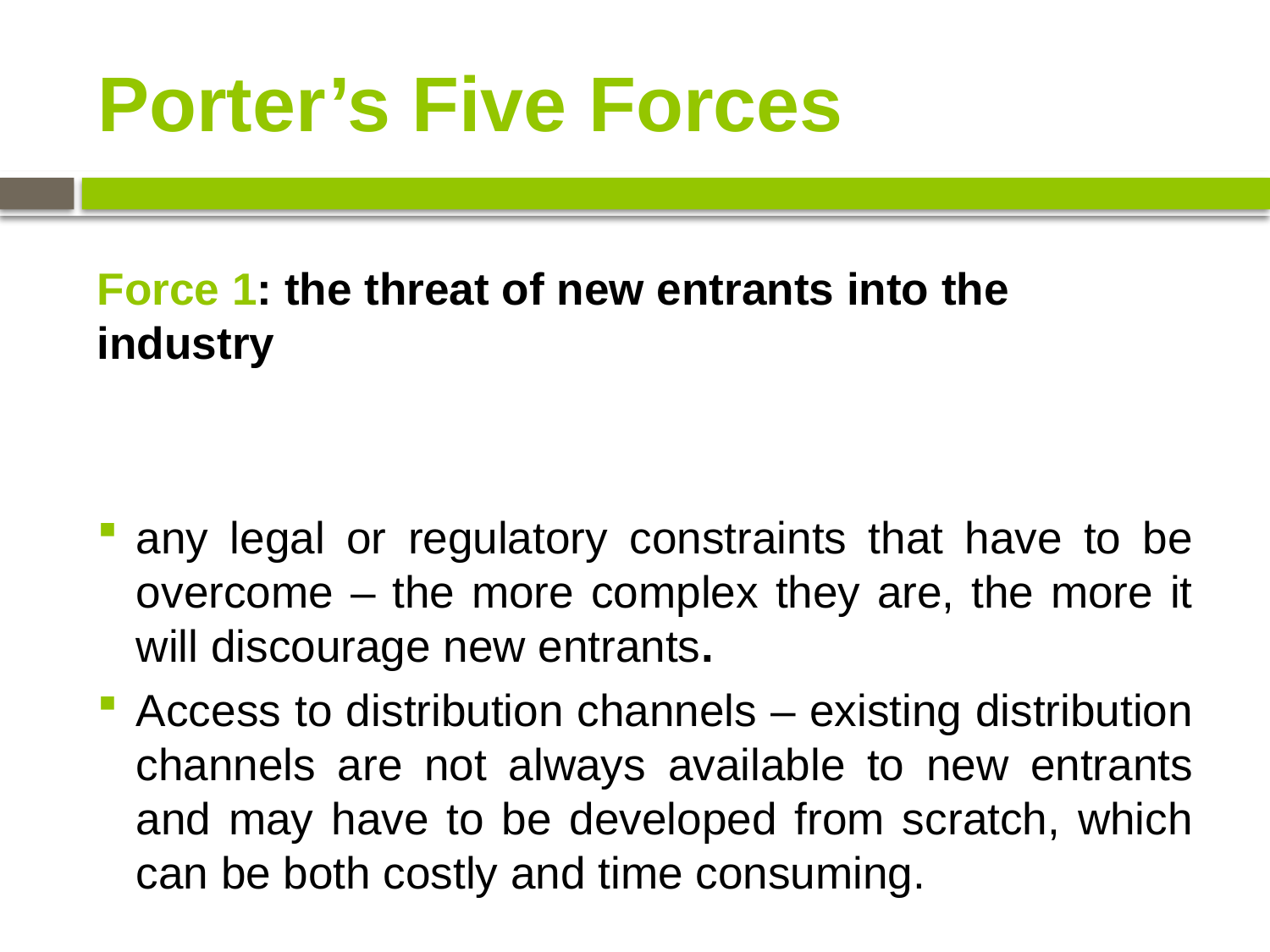

# Porter’s Five Forces
Force 1: the threat of new entrants into the industry

any legal or regulatory constraints that have to be overcome – the more complex they are, the more it will discourage new entrants.
Access to distribution channels – existing distribution channels are not always available to new entrants and may have to be developed from scratch, which can be both costly and time consuming.